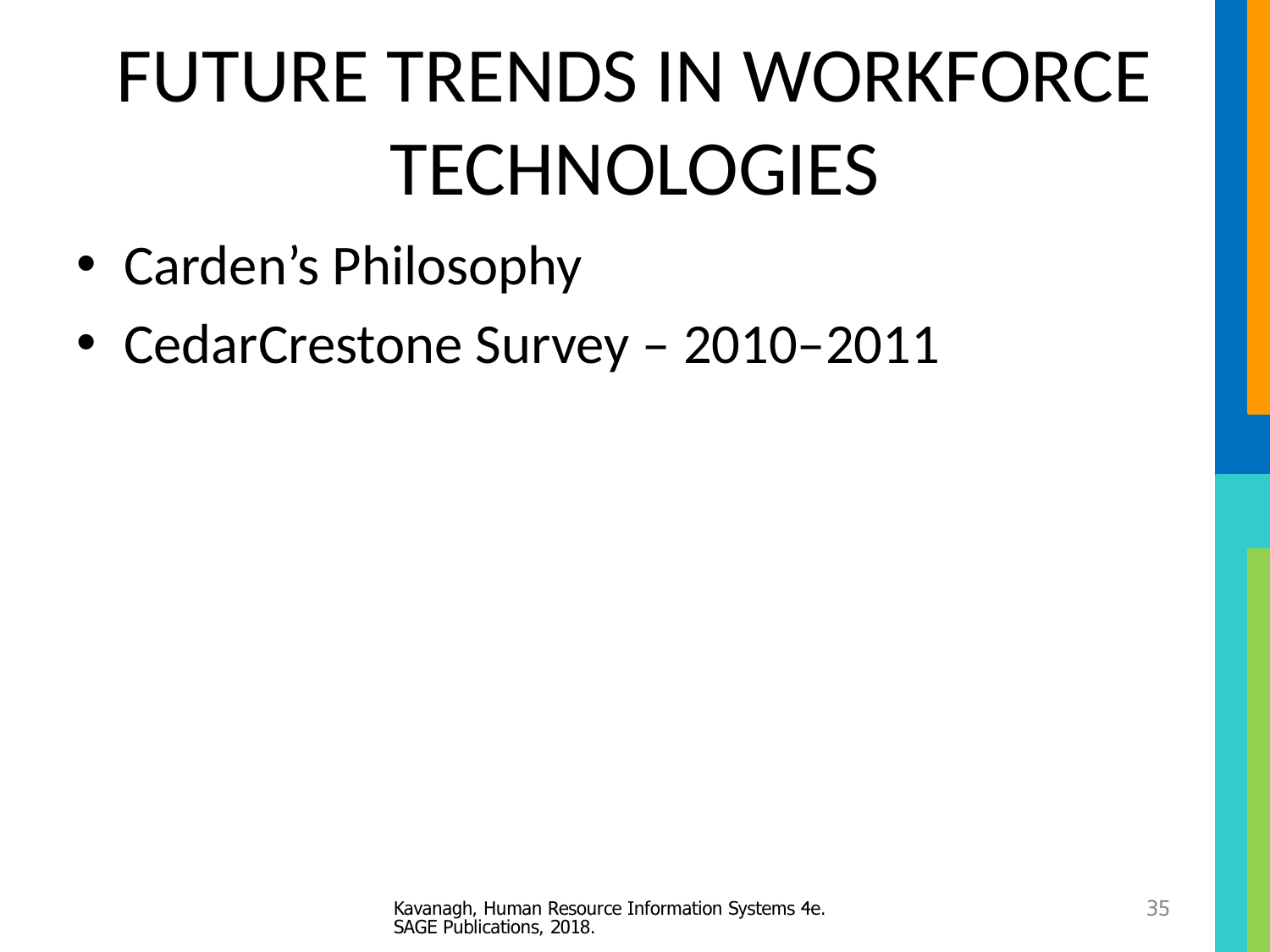

# FUTURE TRENDS IN WORKFORCE TECHNOLOGIES
Carden’s Philosophy
CedarCrestone Survey – 2010–2011
Kavanagh, Human Resource Information Systems 4e. SAGE Publications, 2018.
35